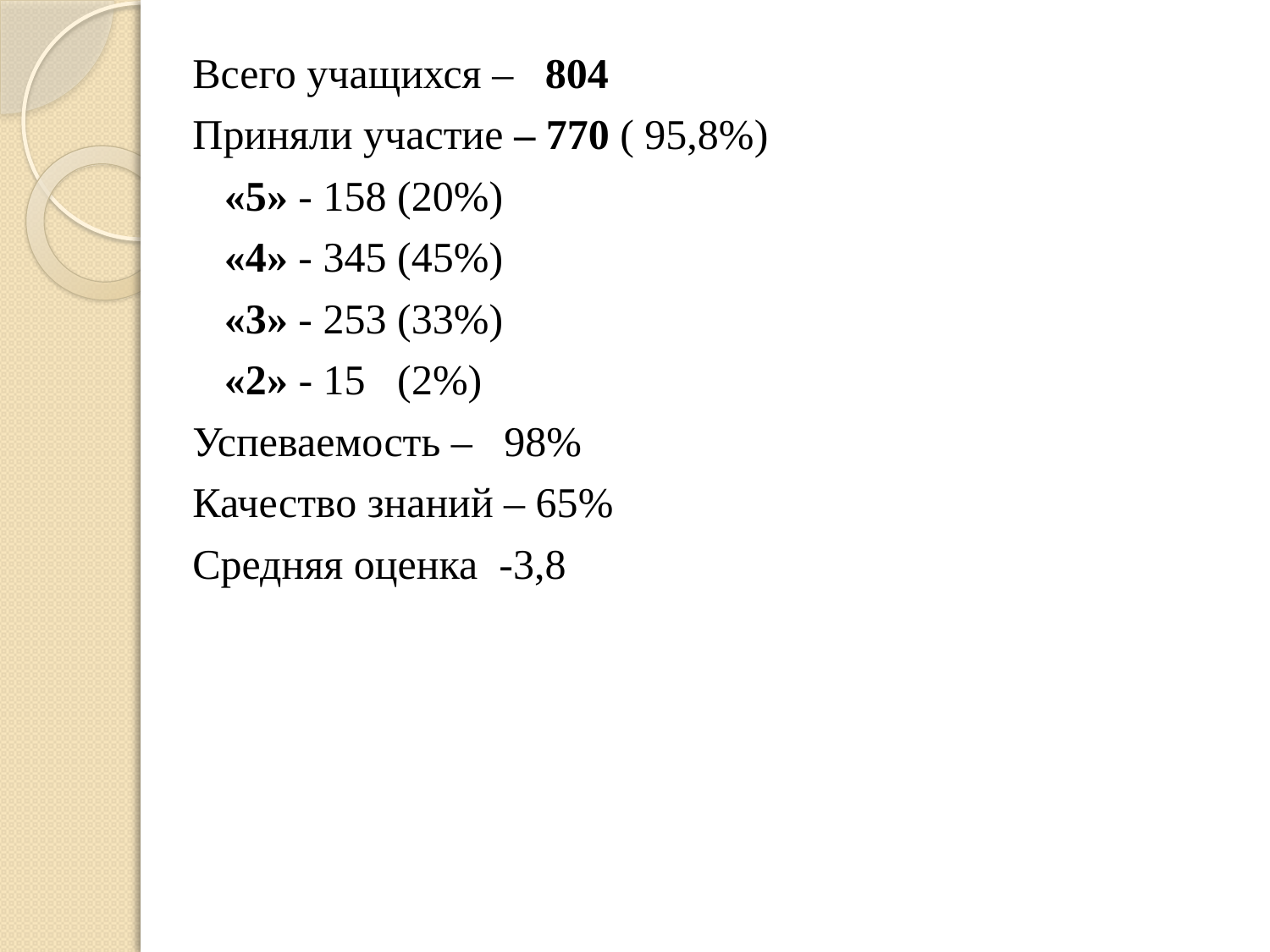

#
Всего учащихся –   804
Приняли участие – 770 ( 95,8%)
   «5» - 158 (20%)
   «4» - 345 (45%)
   «3» - 253 (33%)
   «2» - 15   (2%)
Успеваемость –   98%
Качество знаний – 65%
Средняя оценка  -3,8